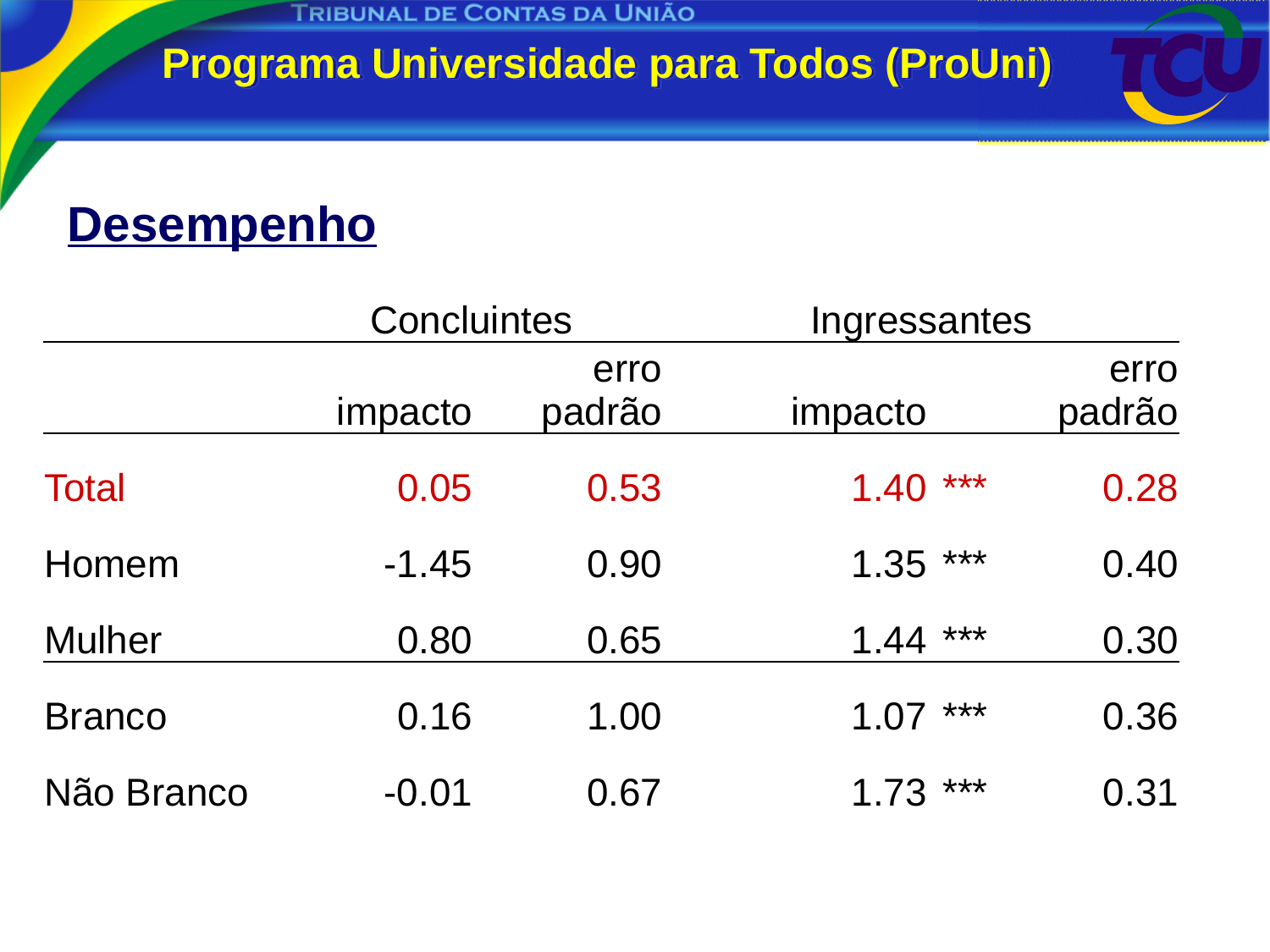

# Programa Universidade para Todos (ProUni)
Desempenho

|  | Concluintes |  | Ingressantes |  |  |
| --- | --- | --- | --- | --- | --- |
|  | impacto | erro padrão | impacto |  | erro padrão |
| Total | 0.05 | 0.53 | 1.40 | \*\*\* | 0.28 |
| Homem | -1.45 | 0.90 | 1.35 | \*\*\* | 0.40 |
| Mulher | 0.80 | 0.65 | 1.44 | \*\*\* | 0.30 |
| Branco | 0.16 | 1.00 | 1.07 | \*\*\* | 0.36 |
| Não Branco | -0.01 | 0.67 | 1.73 | \*\*\* | 0.31 |
|  |  |  |  |  |  |